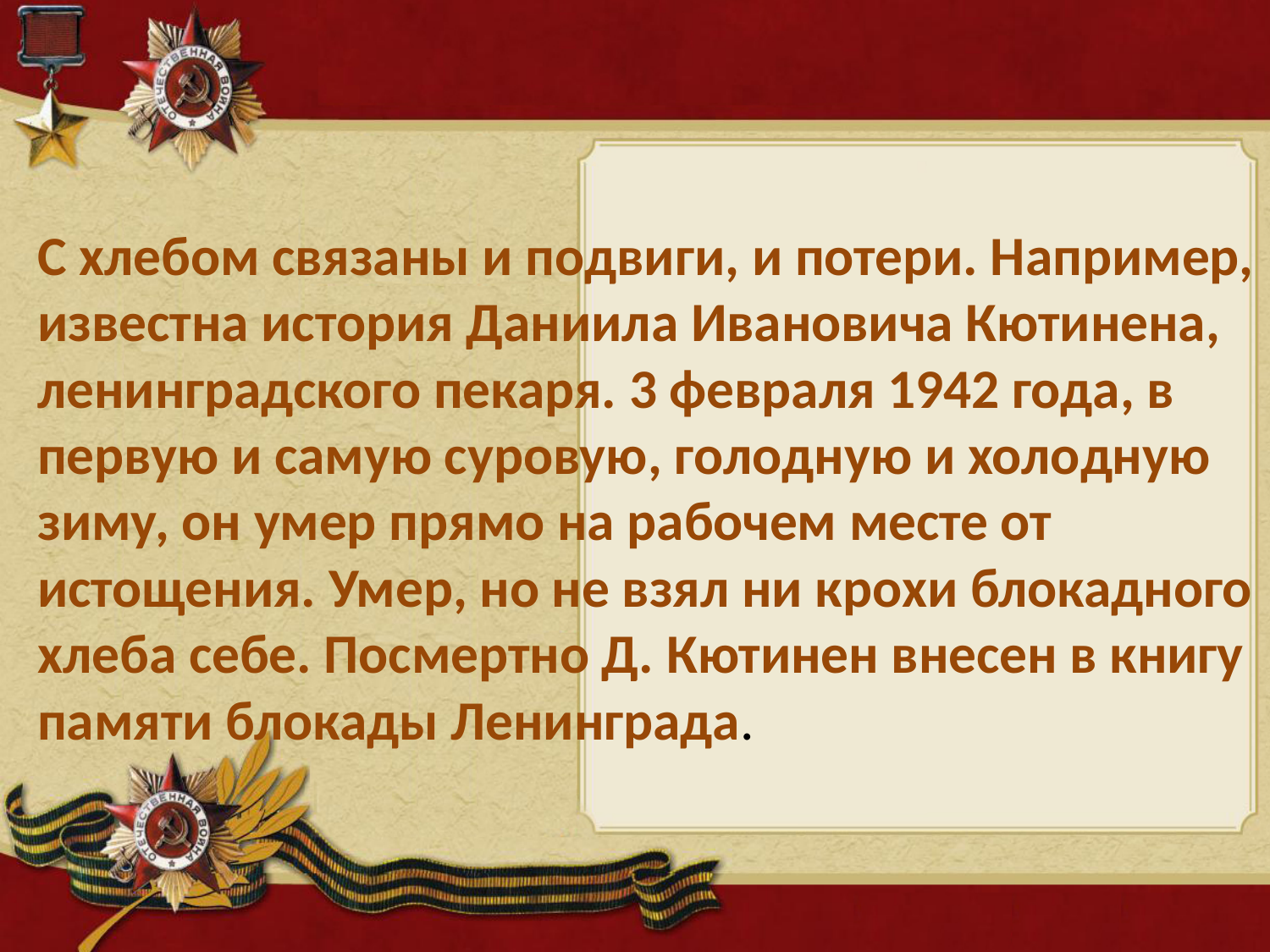

#

С хлебом связаны и подвиги, и потери. Например, известна история Даниила Ивановича Кютинена, ленинградского пекаря. 3 февраля 1942 года, в первую и самую суровую, голодную и холодную зиму, он умер прямо на рабочем месте от истощения. Умер, но не взял ни крохи блокадного хлеба себе. Посмертно Д. Кютинен внесен в книгу памяти блокады Ленинграда.